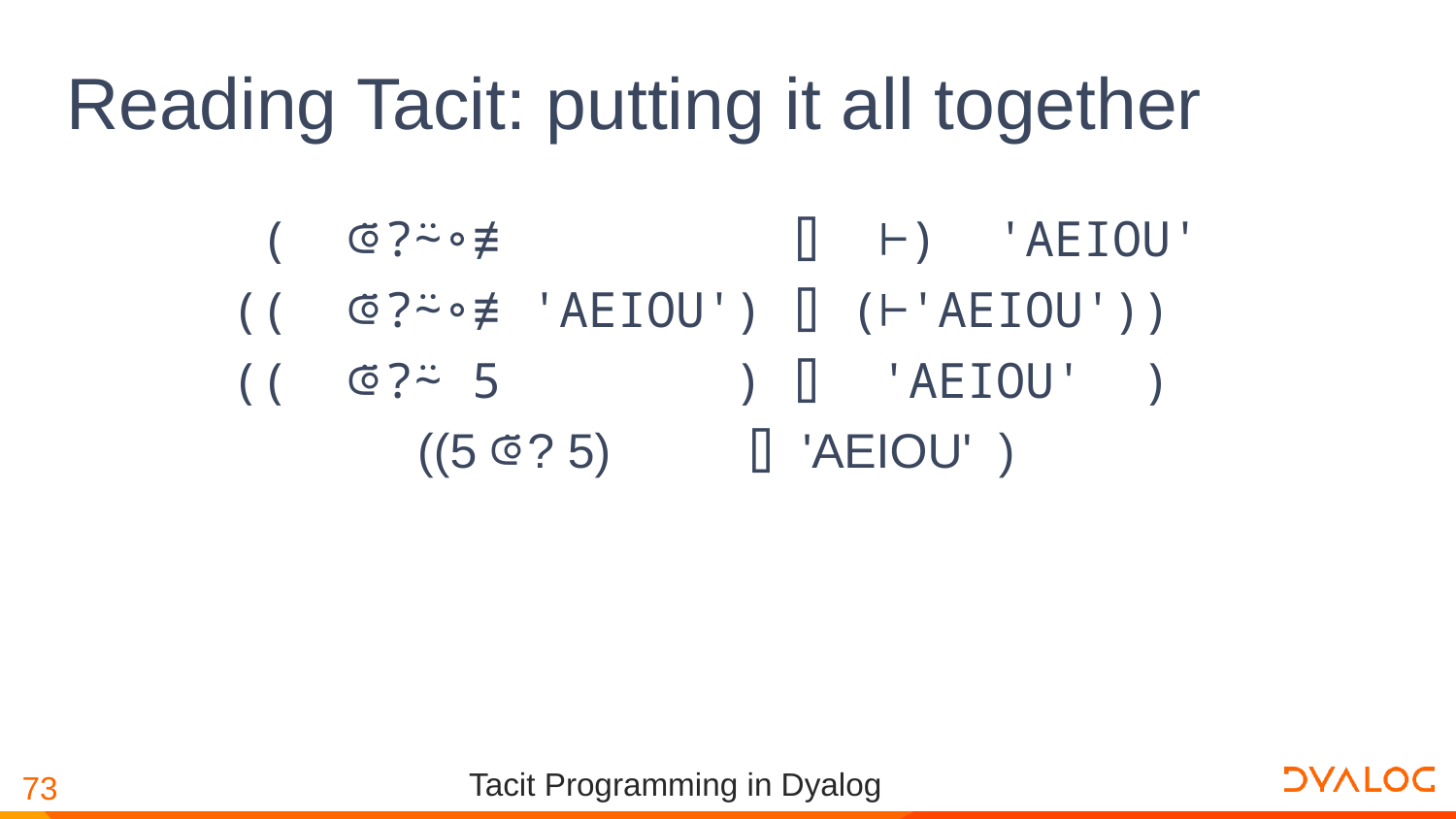

# Reading Tacit: putting it all together
  (  ⊂  ⍤?⍨∘≢          ⌷  ⊢)  'AEIOU' .
((  ⊂  ⍤?⍨∘≢ 'AEIOU') ⌷ (⊢'AEIOU')) .
((  ⊂  ⍤?⍨ 5        ) ⌷  'AEIOU'  ) .
((5 ⊂  ⍤? 5)          ⌷  'AEIOU'  ) .